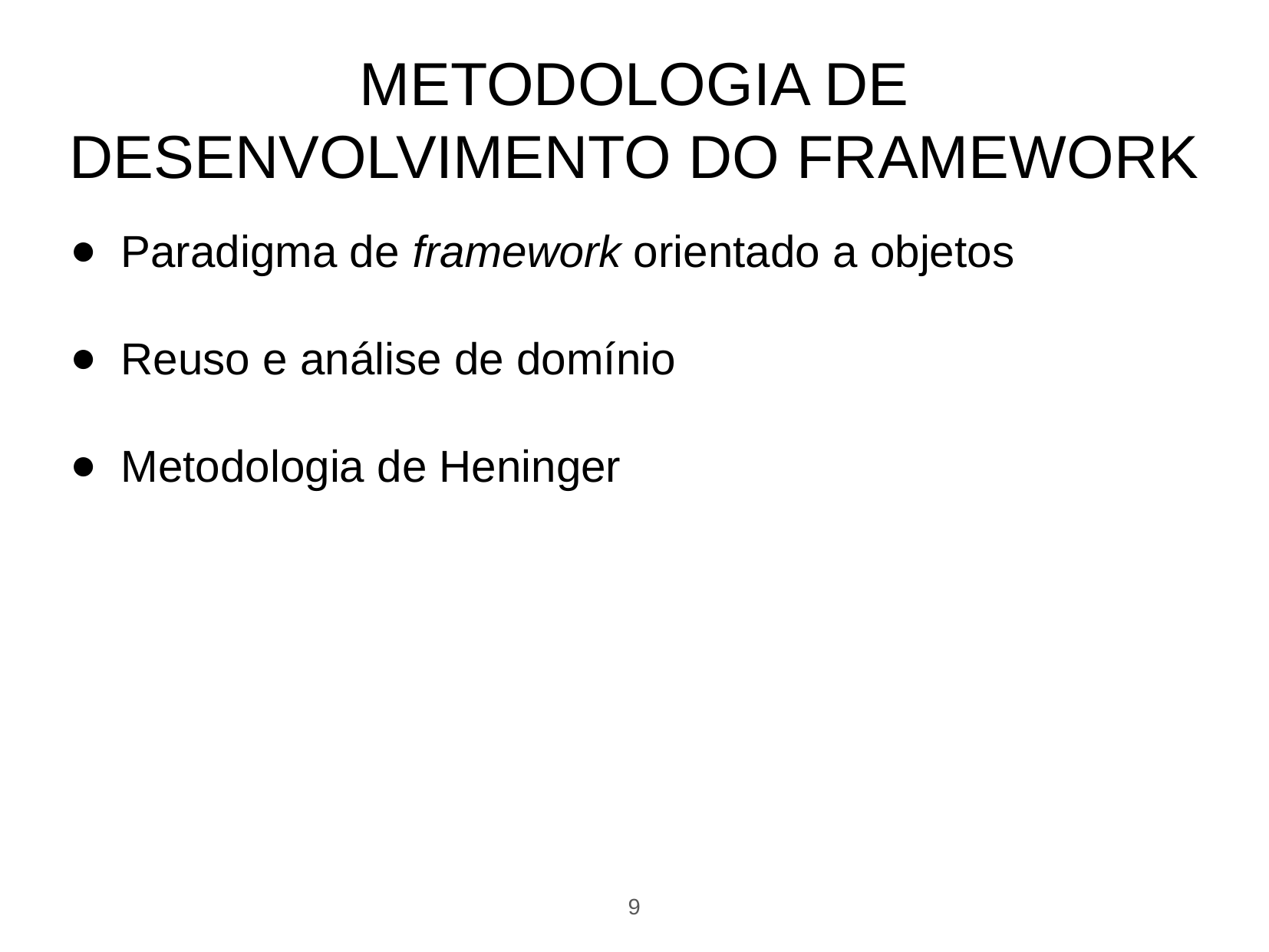

METODOLOGIA DE DESENVOLVIMENTO DO FRAMEWORK
Paradigma de framework orientado a objetos

Reuso e análise de domínio

Metodologia de Heninger
9